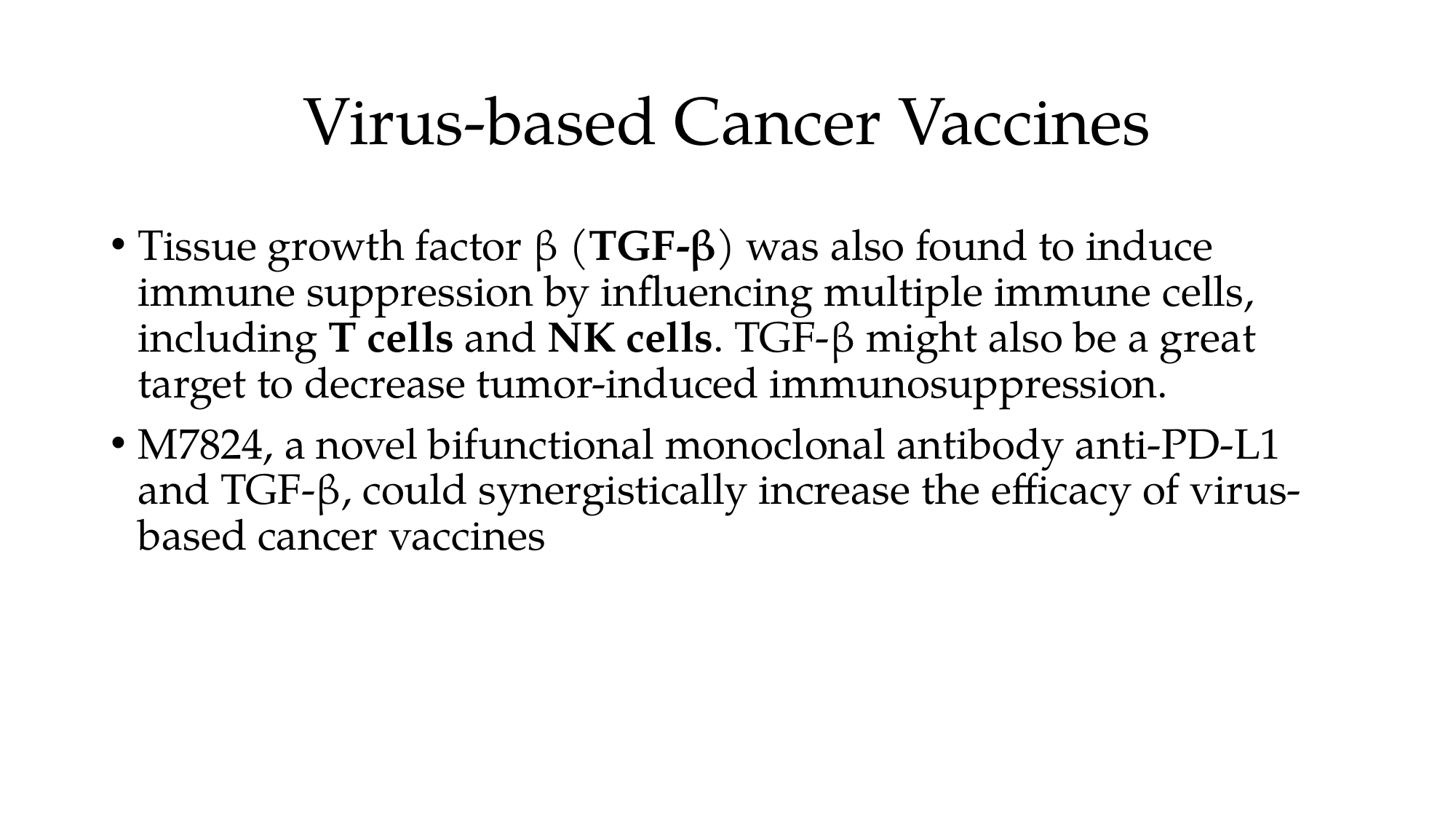

# Virus-based Cancer Vaccines
Tissue growth factor β (TGF-β) was also found to induce immune suppression by influencing multiple immune cells, including T cells and NK cells. TGF-β might also be a great target to decrease tumor-induced immunosuppression.
M7824, a novel bifunctional monoclonal antibody anti-PD-L1 and TGF-β, could synergistically increase the efficacy of virus-based cancer vaccines